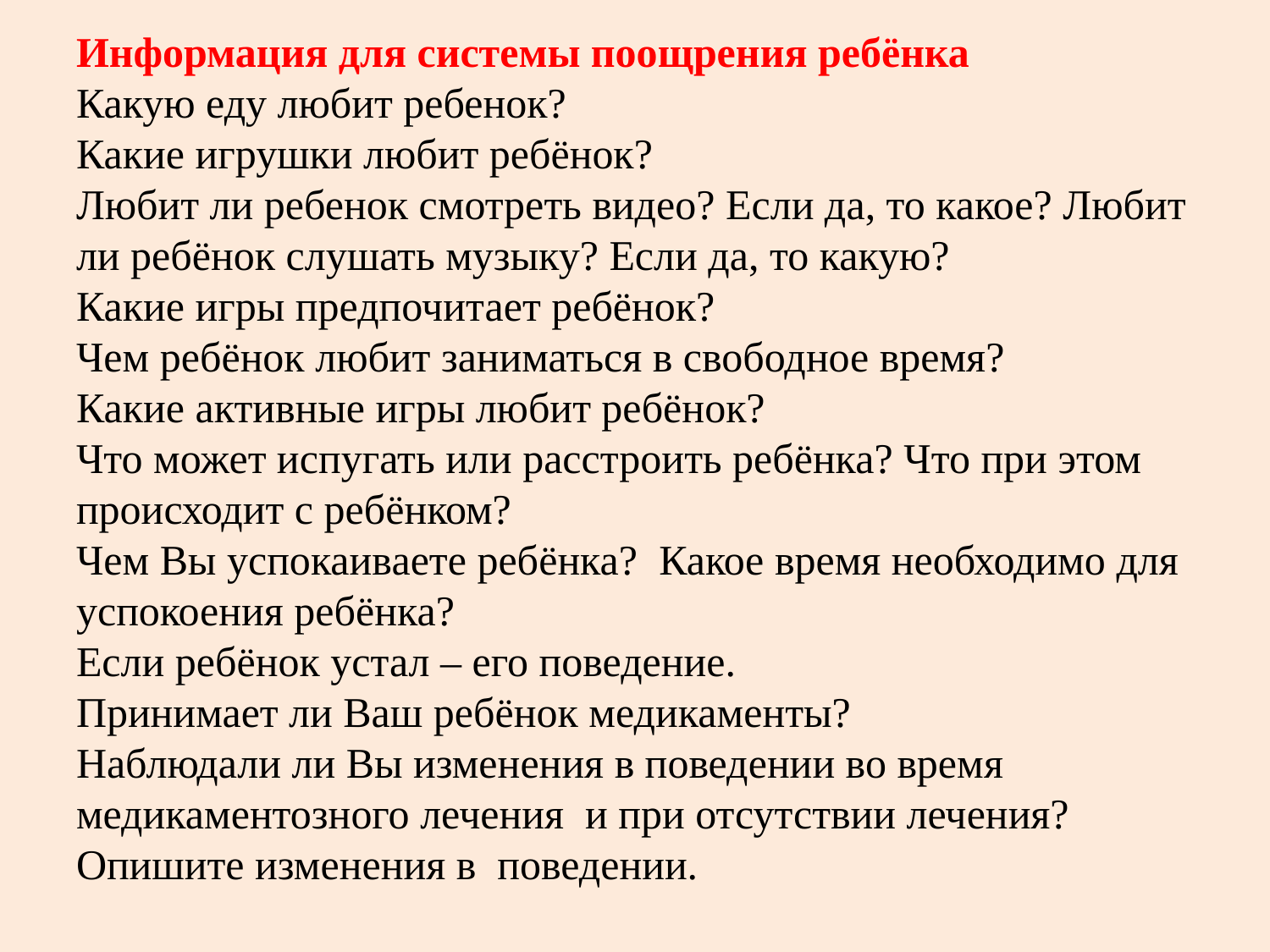

# Информация для системы поощрения ребёнка Какую еду любит ребенок? Какие игрушки любит ребёнок? Любит ли ребенок смотреть видео? Если да, то какое? Любит ли ребёнок слушать музыку? Если да, то какую? Какие игры предпочитает ребёнок? Чем ребёнок любит заниматься в свободное время? Какие активные игры любит ребёнок? Что может испугать или расстроить ребёнка? Что при этом происходит с ребёнком? Чем Вы успокаиваете ребёнка?  Какое время необходимо для успокоения ребёнка? Если ребёнок устал – его поведение. Принимает ли Ваш ребёнок медикаменты? Наблюдали ли Вы изменения в поведении во время медикаментозного лечения  и при отсутствии лечения?  Опишите изменения в  поведении.